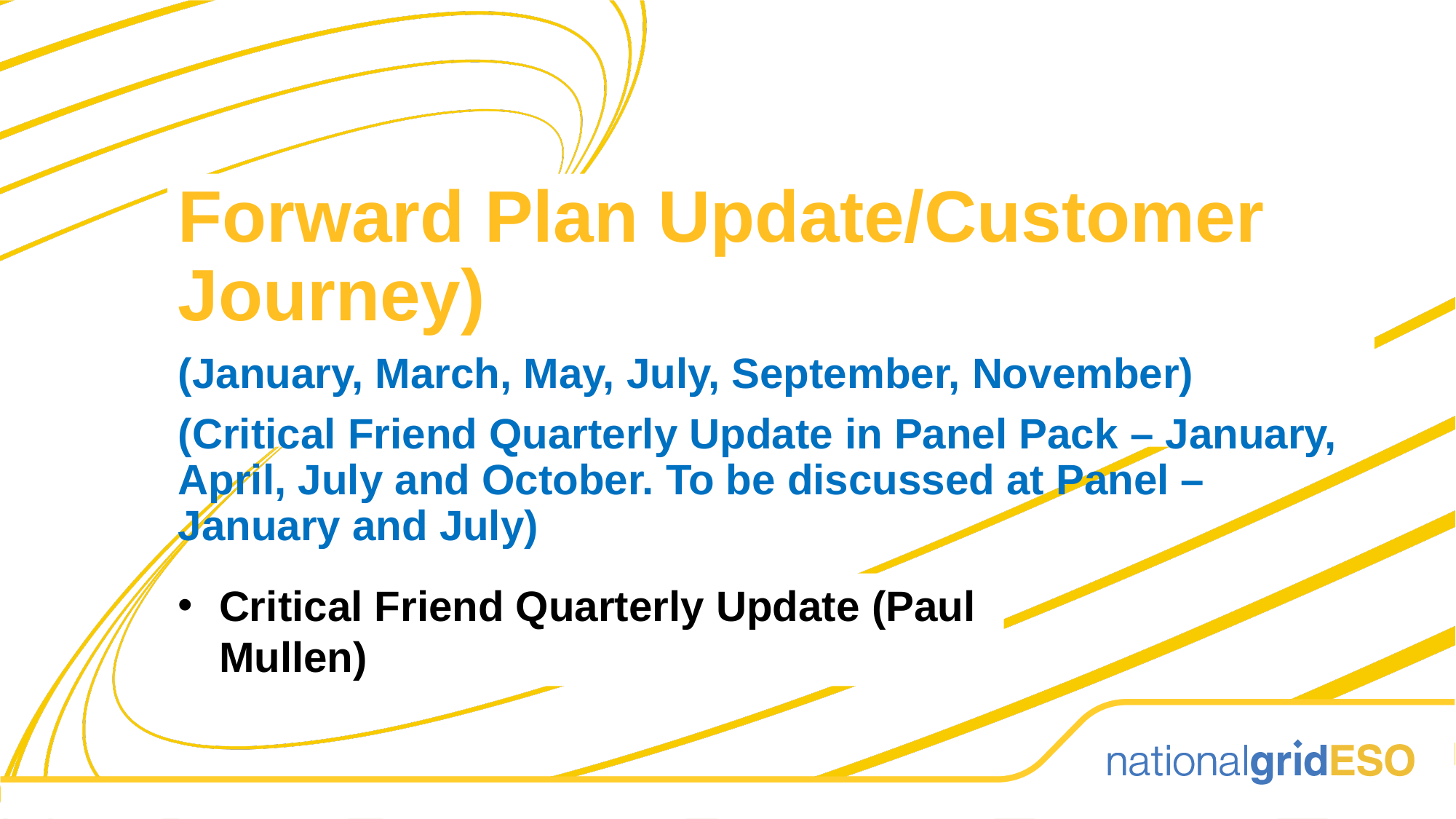

Forward Plan Update/Customer Journey)
(January, March, May, July, September, November)
(Critical Friend Quarterly Update in Panel Pack – January, April, July and October. To be discussed at Panel – January and July)

Critical Friend Quarterly Update (Paul Mullen)